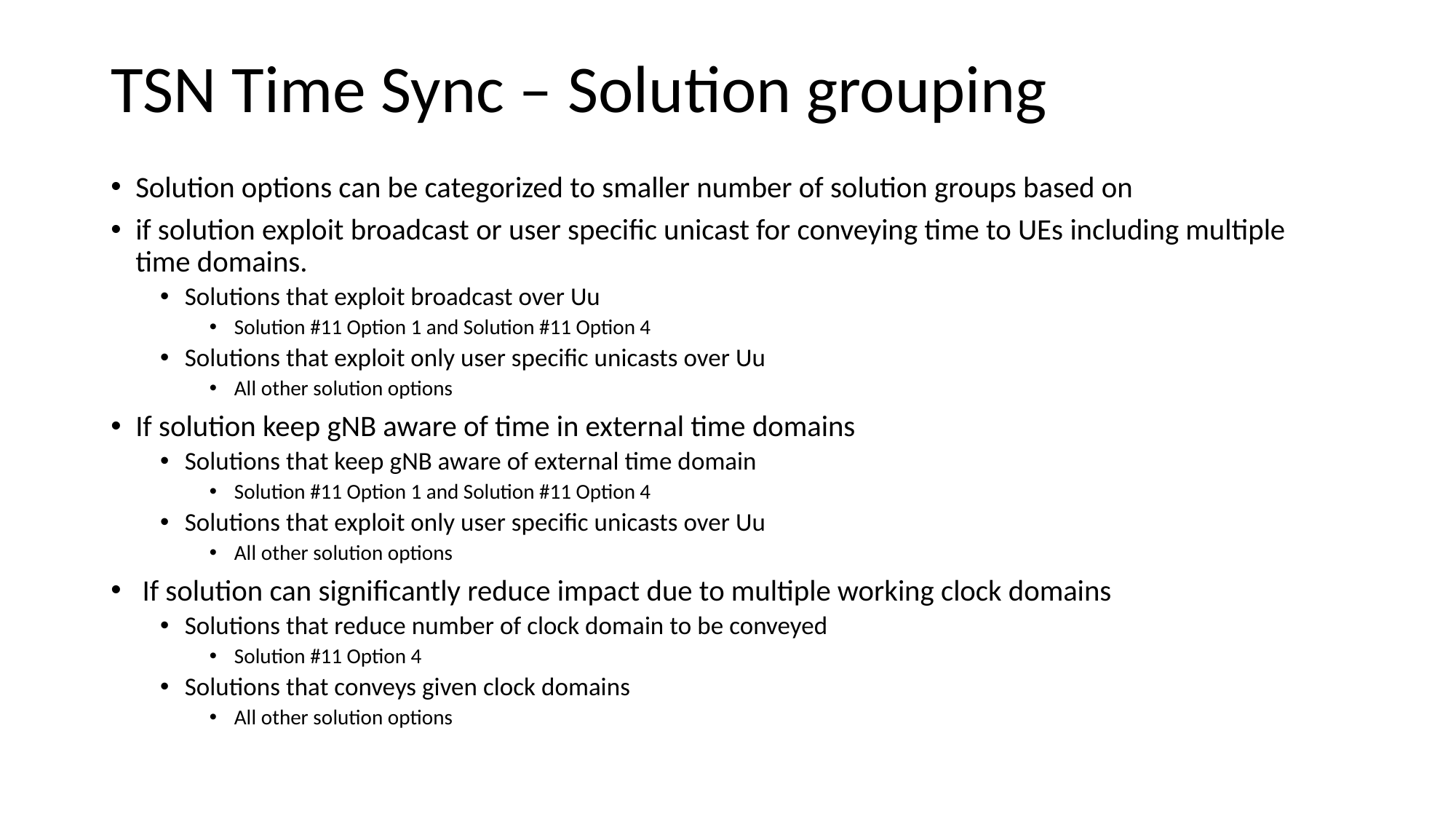

# TSN Time Sync – Solution grouping
Solution options can be categorized to smaller number of solution groups based on
if solution exploit broadcast or user specific unicast for conveying time to UEs including multiple time domains.
Solutions that exploit broadcast over Uu
Solution #11 Option 1 and Solution #11 Option 4
Solutions that exploit only user specific unicasts over Uu
All other solution options
If solution keep gNB aware of time in external time domains
Solutions that keep gNB aware of external time domain
Solution #11 Option 1 and Solution #11 Option 4
Solutions that exploit only user specific unicasts over Uu
All other solution options
 If solution can significantly reduce impact due to multiple working clock domains
Solutions that reduce number of clock domain to be conveyed
Solution #11 Option 4
Solutions that conveys given clock domains
All other solution options